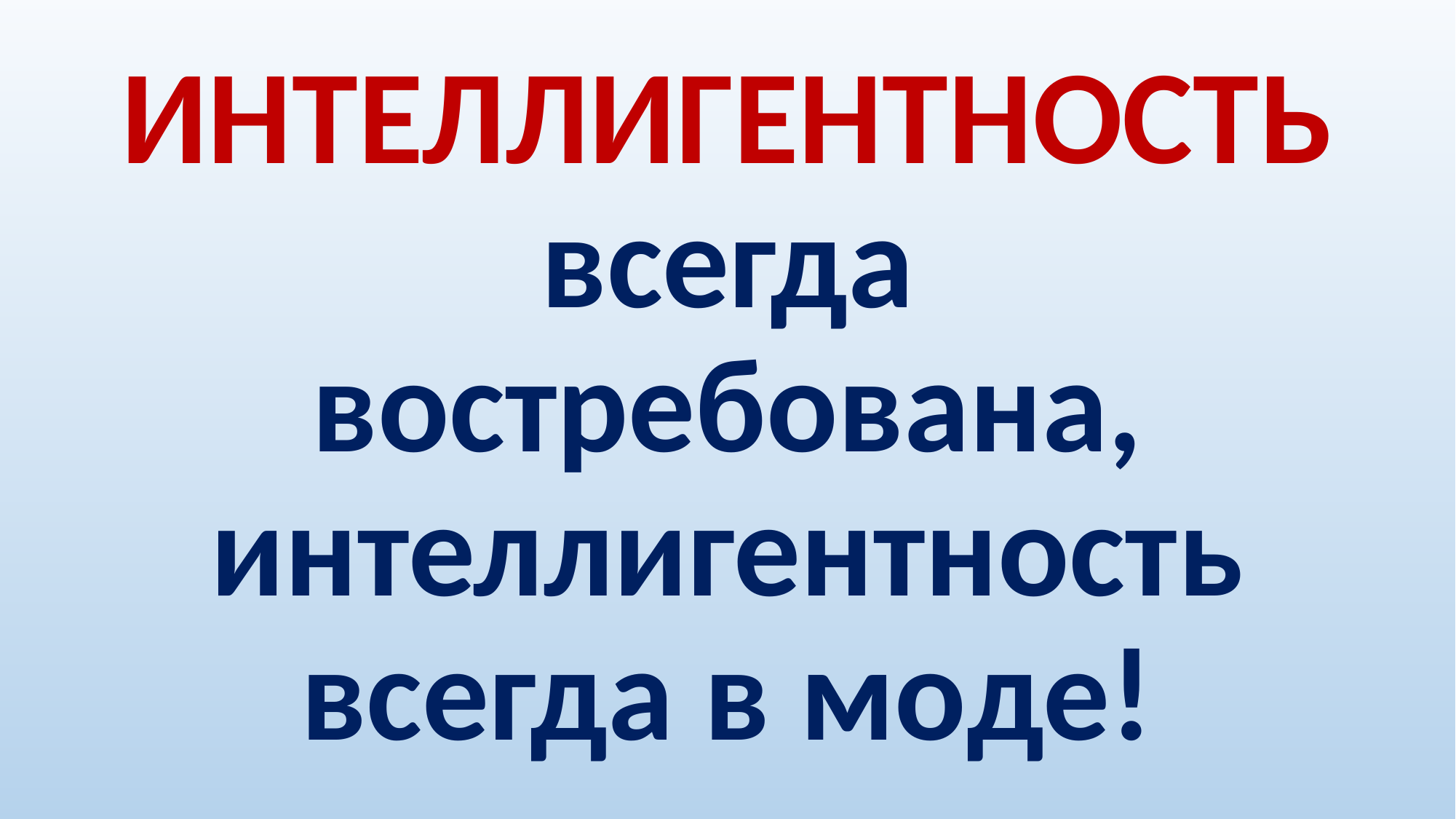

ИНТЕЛЛИГЕНТНОСТЬ всегда востребована, интеллигентность всегда в моде!